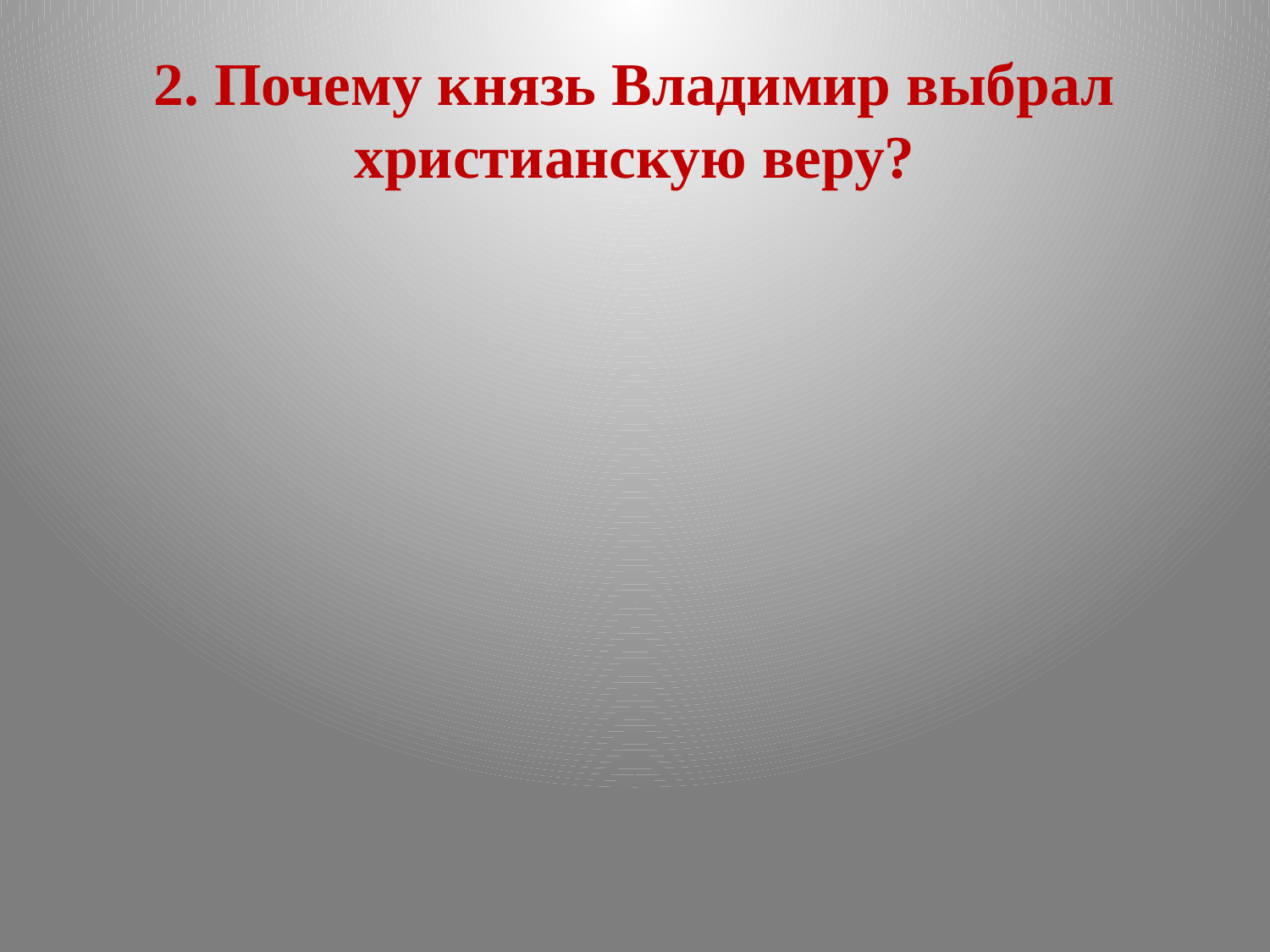

# 2. Почему князь Владимир выбрал христианскую веру?